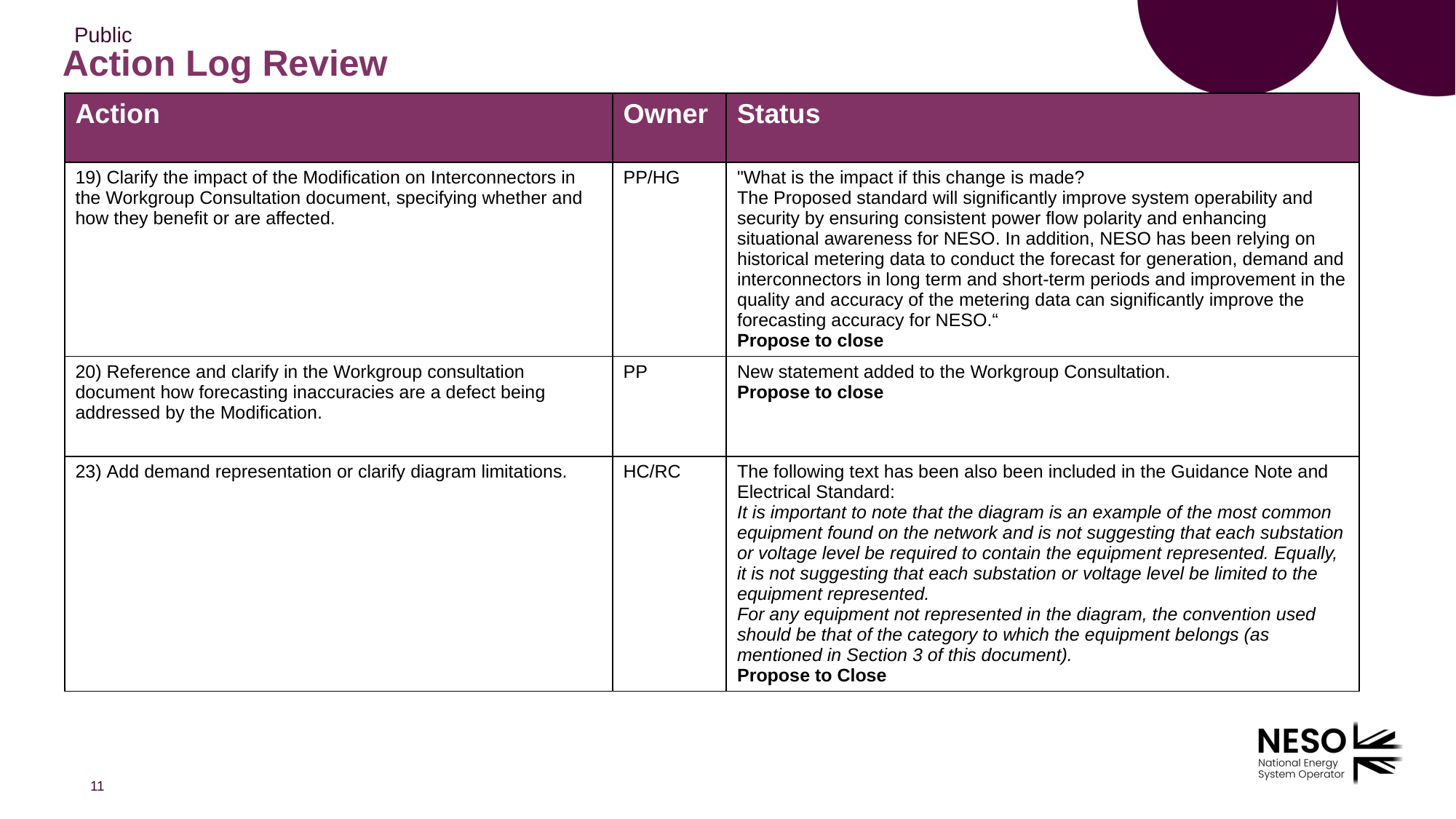

# Action Log Review
| Action | Owner | Status |
| --- | --- | --- |
| 19) Clarify the impact of the Modification on Interconnectors in the Workgroup Consultation document, specifying whether and how they benefit or are affected. | PP/HG | "What is the impact if this change is made? The Proposed standard will significantly improve system operability and security by ensuring consistent power flow polarity and enhancing situational awareness for NESO. In addition, NESO has been relying on historical metering data to conduct the forecast for generation, demand and interconnectors in long term and short-term periods and improvement in the quality and accuracy of the metering data can significantly improve the forecasting accuracy for NESO.“ Propose to close |
| 20) Reference and clarify in the Workgroup consultation document how forecasting inaccuracies are a defect being addressed by the Modification. | PP | New statement added to the Workgroup Consultation. Propose to close |
| 23) Add demand representation or clarify diagram limitations. | HC/RC | The following text has been also been included in the Guidance Note and Electrical Standard: It is important to note that the diagram is an example of the most common equipment found on the network and is not suggesting that each substation or voltage level be required to contain the equipment represented. Equally, it is not suggesting that each substation or voltage level be limited to the equipment represented. For any equipment not represented in the diagram, the convention used should be that of the category to which the equipment belongs (as mentioned in Section 3 of this document). Propose to Close |